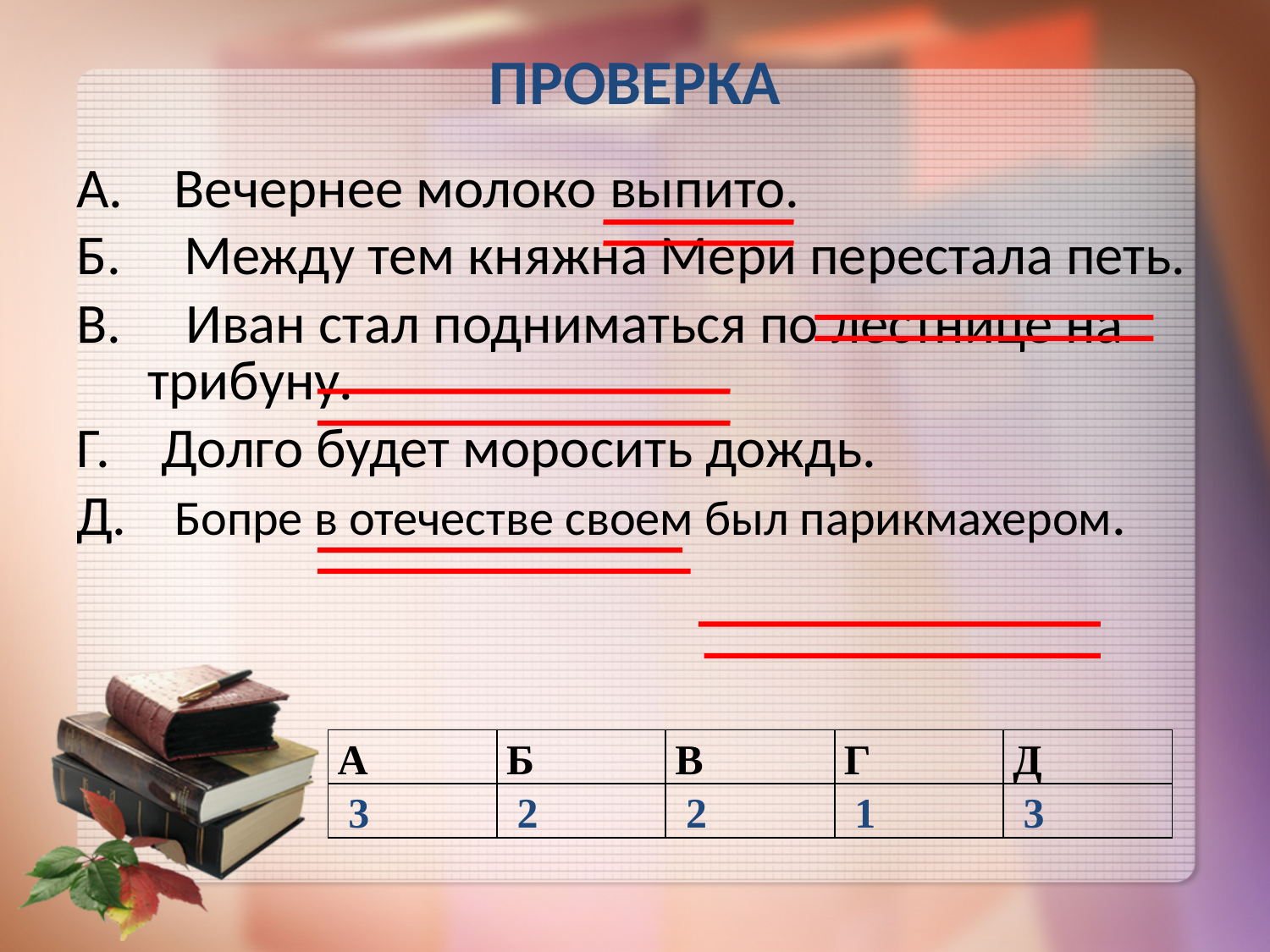

# ПРОВЕРКА
A.    Вечернее молоко выпито.
Б.     Между тем княжна Мери перестала петь.
   Иван стал подниматься по лестнице на трибуну.
Г.    Долго будет моросить дождь.
Д.    Бопре в отечестве своем был парикмахером.

| А | Б | В | Г | Д |
| --- | --- | --- | --- | --- |
| 3 | 2 | 2 | 1 | 3 |